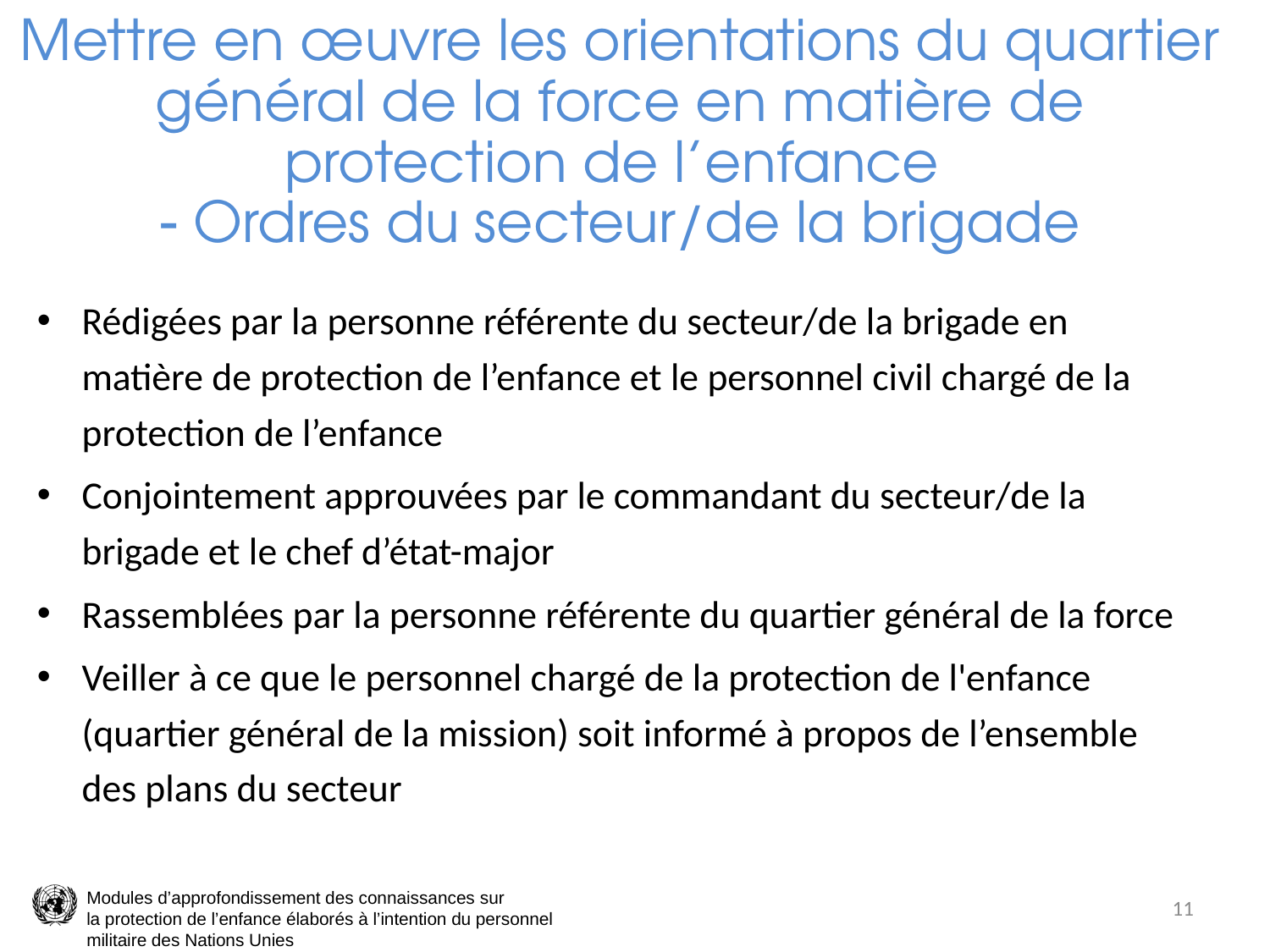

# Mettre en œuvre les orientations du quartier général de la force en matière de protection de l’enfance − Ordres du secteur/de la brigade
Rédigées par la personne référente du secteur/de la brigade en matière de protection de l’enfance et le personnel civil chargé de la protection de l’enfance
Conjointement approuvées par le commandant du secteur/de la brigade et le chef d’état-major
Rassemblées par la personne référente du quartier général de la force
Veiller à ce que le personnel chargé de la protection de l'enfance (quartier général de la mission) soit informé à propos de l’ensemble des plans du secteur

11